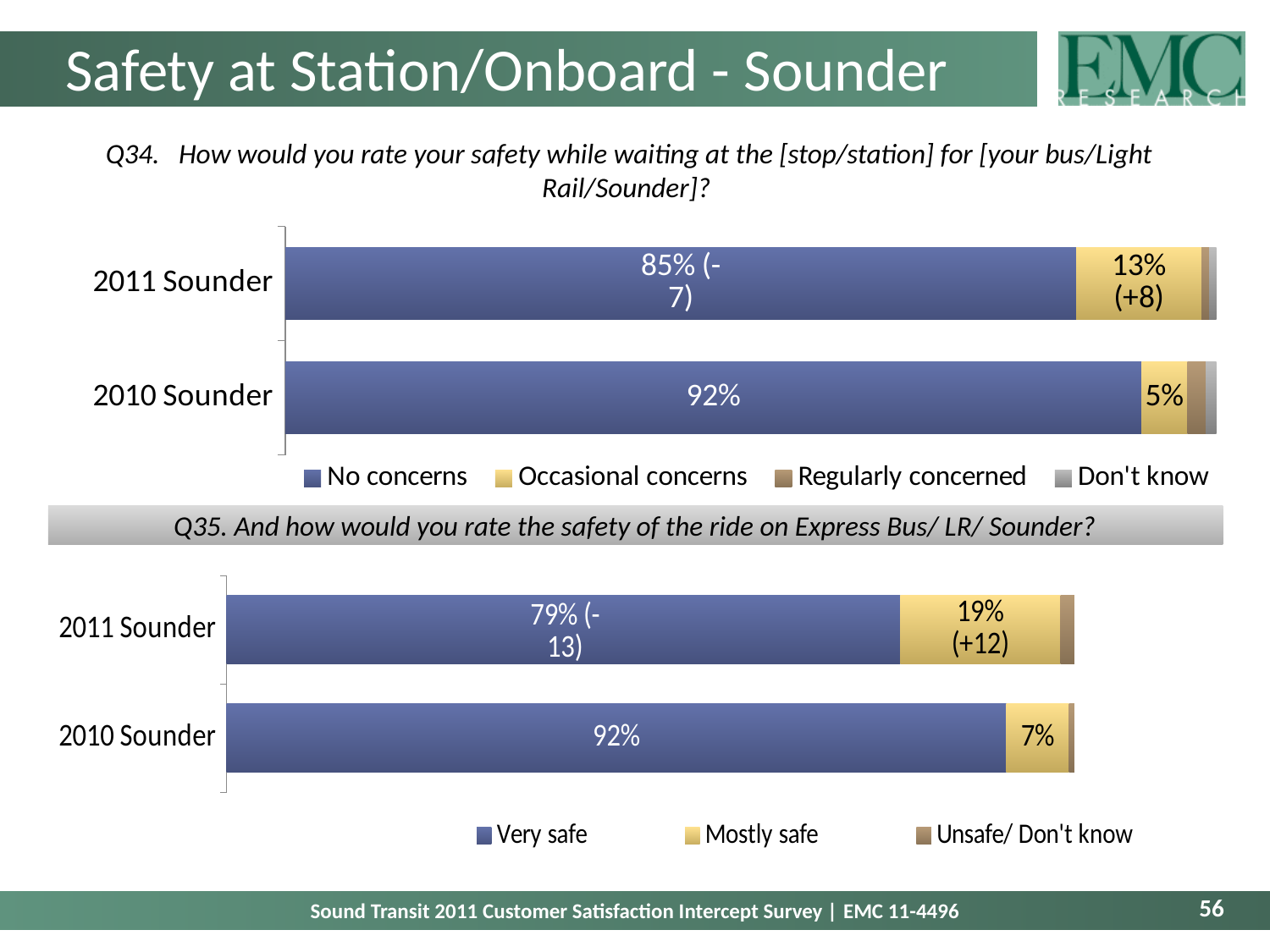

# Safety at Station/Onboard - Sounder
Q34.   How would you rate your safety while waiting at the [stop/station] for [your bus/Light Rail/Sounder]?

### Chart

| Category | No concerns | Occasional concerns | Regularly concerned | Don't know |
|---|---|---|---|---|
| 2011 Sounder | 0.8495515873535244 | 0.13464881816174118 | 0.008215703311630913 | 0.007583891173104024 |
| 2010 Sounder | 0.9198571088984192 | 0.049190466784872905 | 0.019687928357949414 | 0.011264495958758192 |
Q35. And how would you rate the safety of the ride on Express Bus/ LR/ Sounder?

### Chart

| Category | Very safe | Mostly safe | Unsafe/ Don't know |
|---|---|---|---|
| 2011 Sounder | 0.7947852583678771 | 0.18886084775754275 | 0.016353893874580812 |
| 2010 Sounder | 0.9198376052765657 | 0.07377181591301107 | 0.0063905788104231045 |